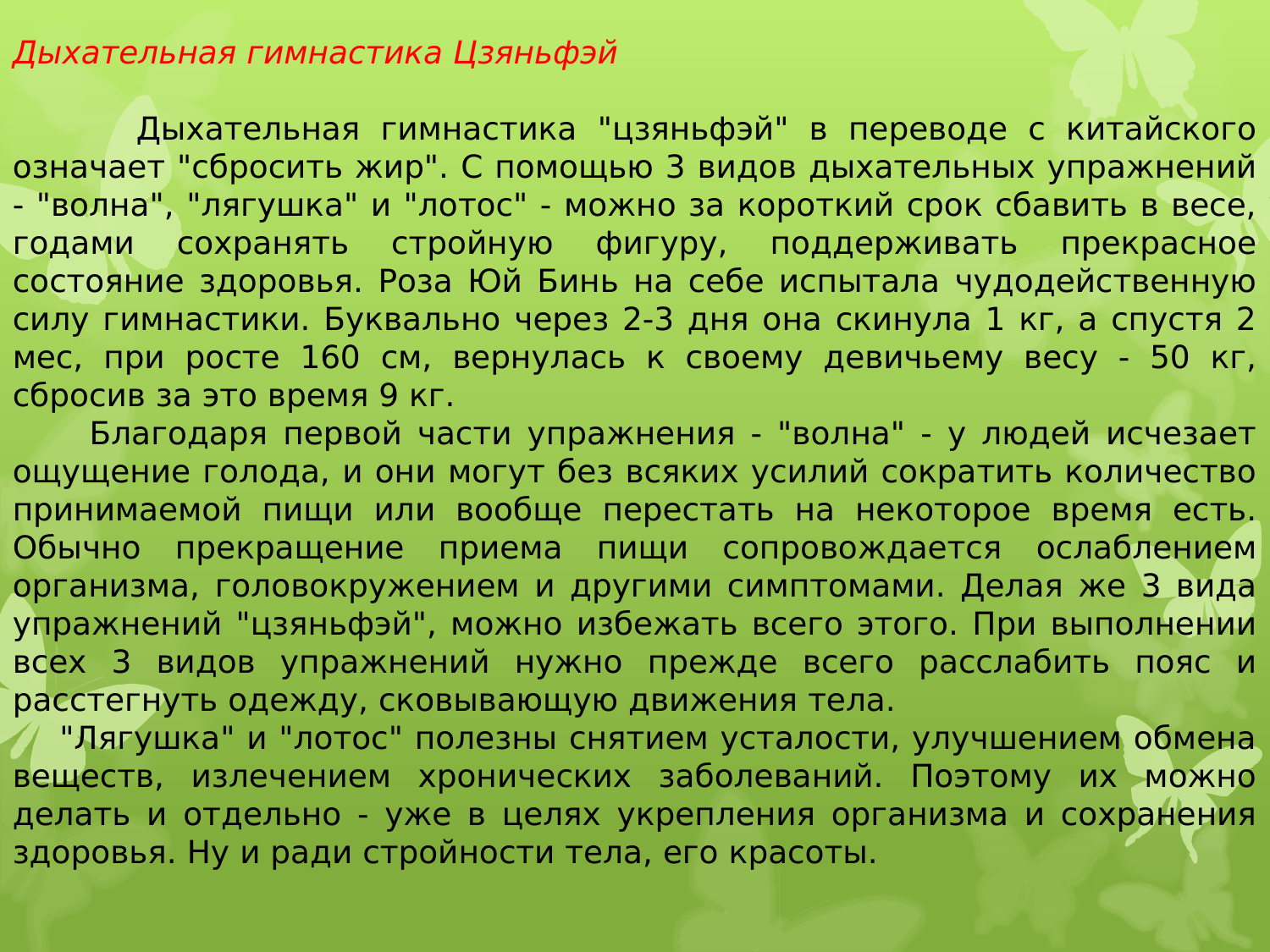

Дыхательная гимнастика Цзяньфэй

      Дыхательная гимнастика "цзяньфэй" в переводе с китайского означает "сбросить жир". С помощью 3 видов дыхательныx упражнений - "волна", "лягушка" и "лотос" - можно зa короткий срок сбавить в весе, годами сохранять стройную фигуру, поддерживать прекрасное состояние здоровья. Роза Юй Бинь на себе испытала чудодейственную силу гимнастики. Буквально через 2-3 дня она скинула 1 кг, а спустя 2 мес, при росте 160 см, вернулась к своему девичьему весу - 50 кг, сбросив за это время 9 кг.
     Благодаря первой части упражнения - "волна" - у людей исчезает ощущение голода, и они могут без всяких усилий сократить количество принимаемой пищи или вообще перестать на некоторое время есть. Обычно прекращение приема пищи сопровождается ослаблением организма, головокружением и другими симптомами. Делая же 3 вида упражнений "цзяньфэй", можно избежать всего этого. При выполнении всех 3 видов упражнений нужно прежде всего расслабить пояс и расстегнуть одежду, сковывающую движения тела.
    "Лягушка" и "лотос" полезны снятием усталости, улучшением обмена веществ, излечением хронических заболеваний. Поэтому их можно делать и отдельно - уже в целях укрепления организма и сохранения здоровья. Ну и ради стройности тела, его красоты.